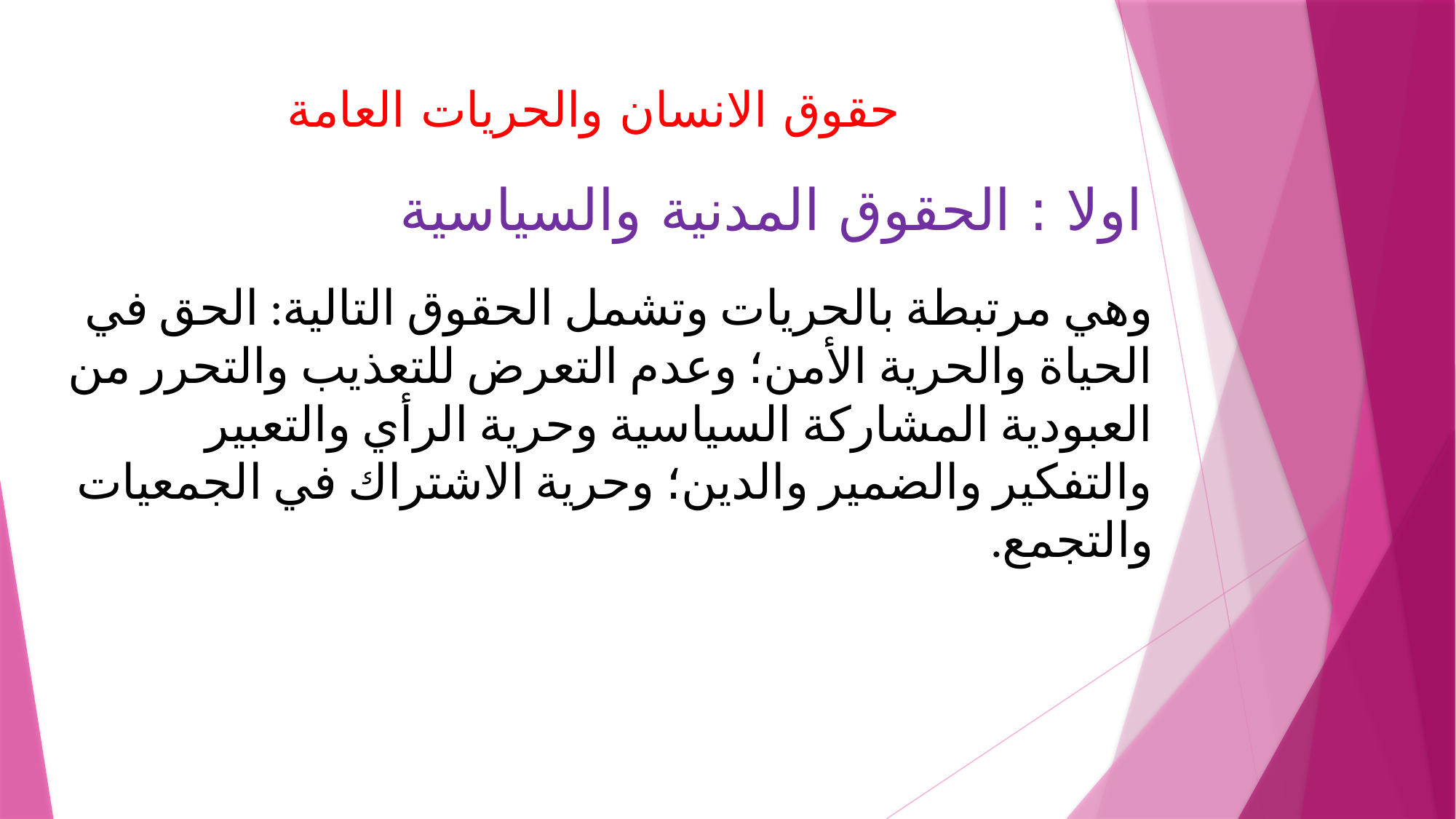

# حقوق الانسان والحريات العامة
اولا : الحقوق المدنية والسياسية

وهي مرتبطة بالحريات وتشمل الحقوق التالية: الحق في الحياة والحرية الأمن؛ وعدم التعرض للتعذيب والتحرر من العبودية المشاركة السياسية وحرية الرأي والتعبير والتفكير والضمير والدين؛ وحرية الاشتراك في الجمعيات والتجمع.